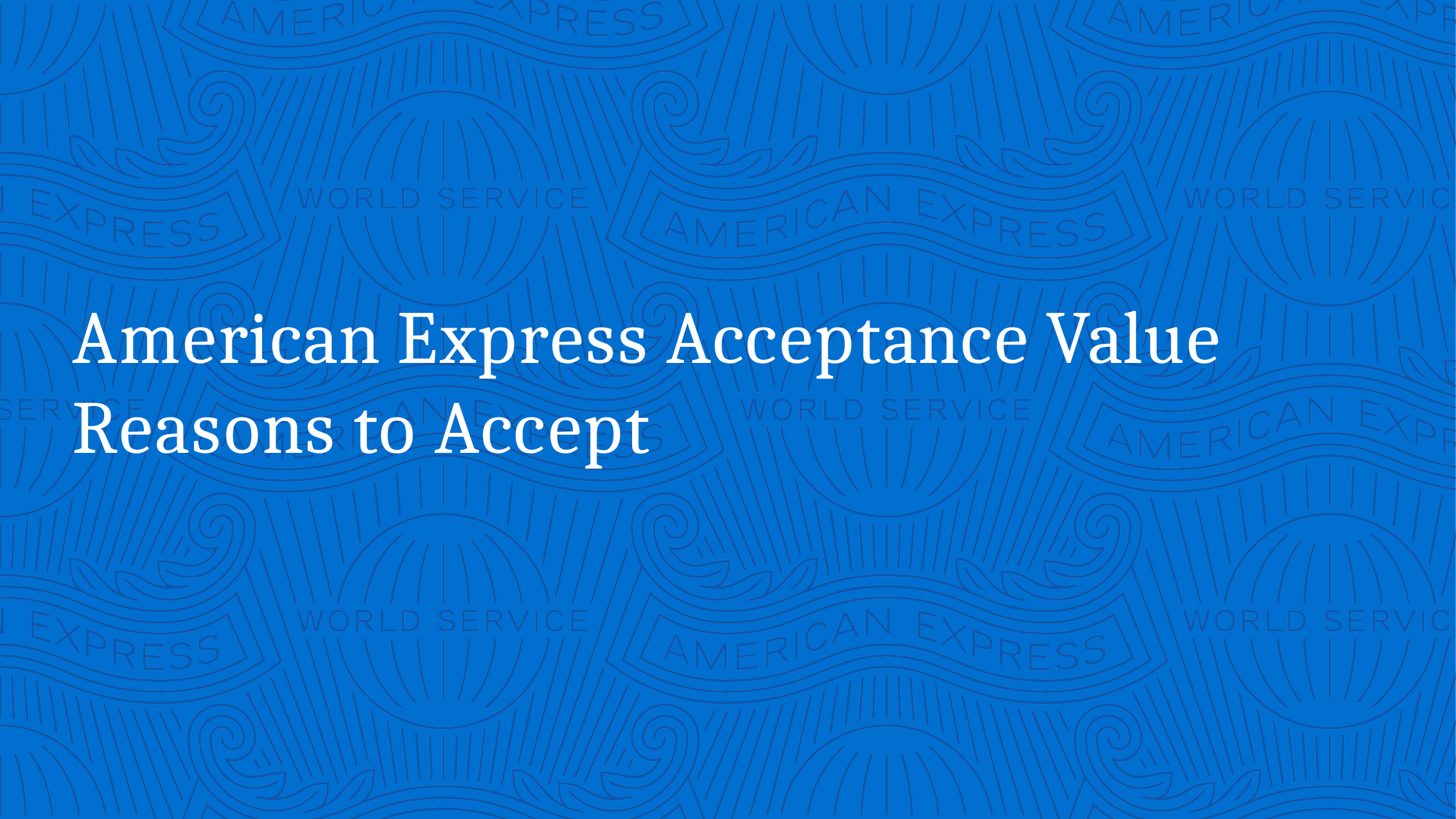

# American Express Acceptance Value Reasons to Accept